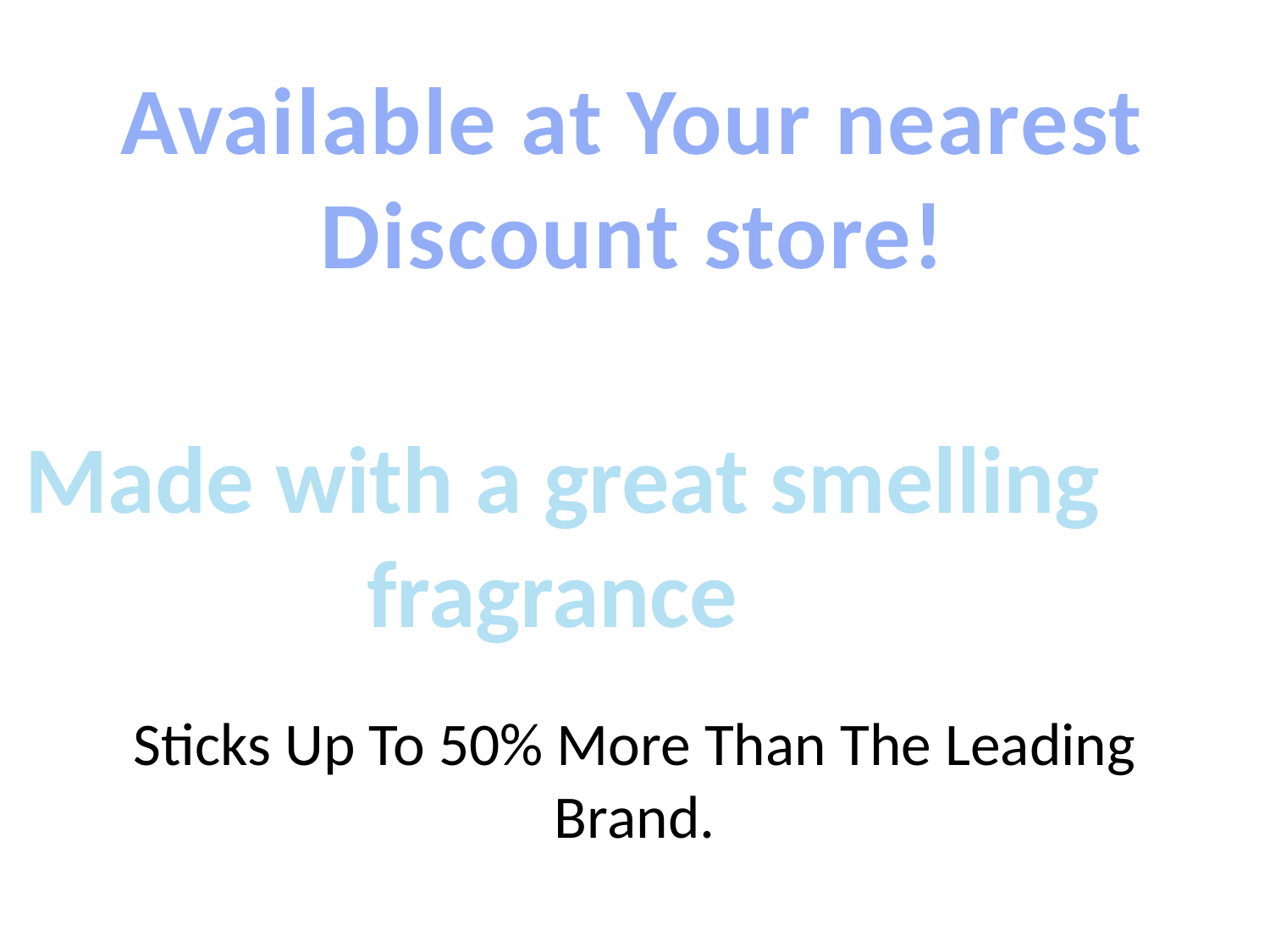

Available at Your nearest Discount store!
Made with a great smelling fragrance
# Sticks Up To 50% More Than The Leading Brand.